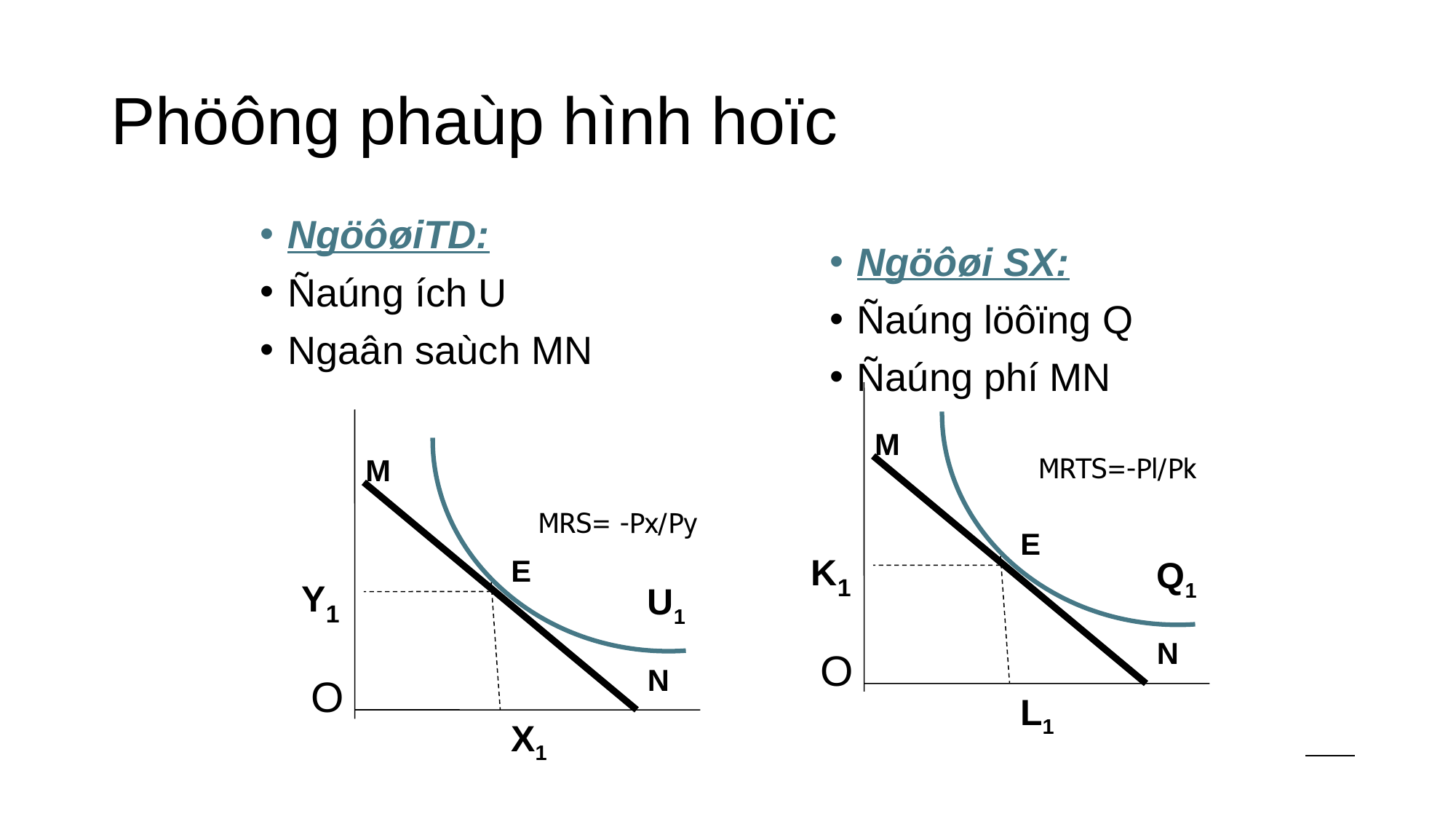

# Phöông phaùp hình hoïc
NgöôøiTD:
Ñaúng ích U
Ngaân saùch MN
Ngöôøi SX:
Ñaúng löôïng Q
Ñaúng phí MN

M

MRS= -Px/Py
E
Y1
U1

N
O

X1

M

E
K1
Q1

N
O

L1
MRTS=-Pl/Pk